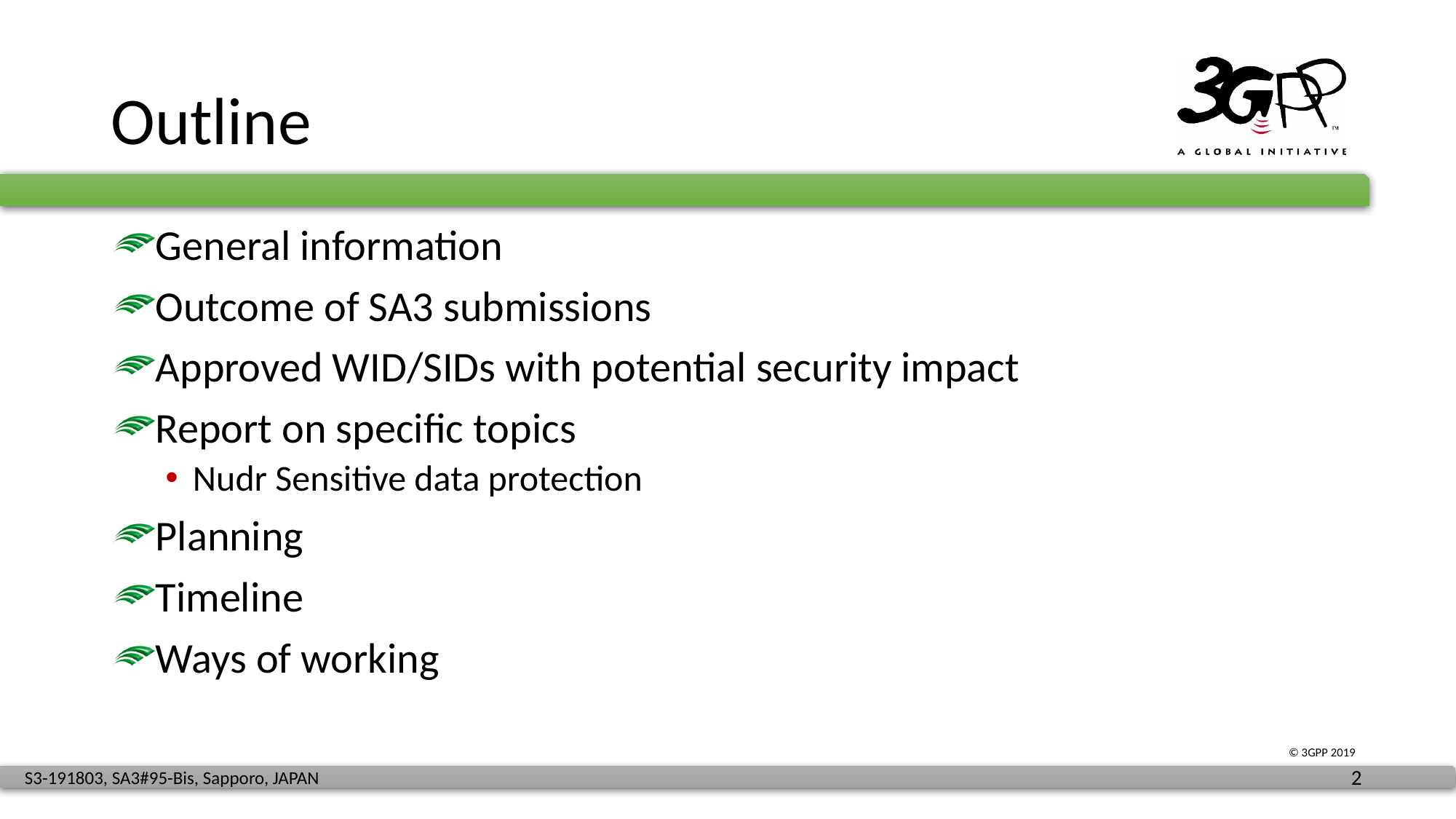

# Outline
General information
Outcome of SA3 submissions
Approved WID/SIDs with potential security impact
Report on specific topics
Nudr Sensitive data protection
Planning
Timeline
Ways of working